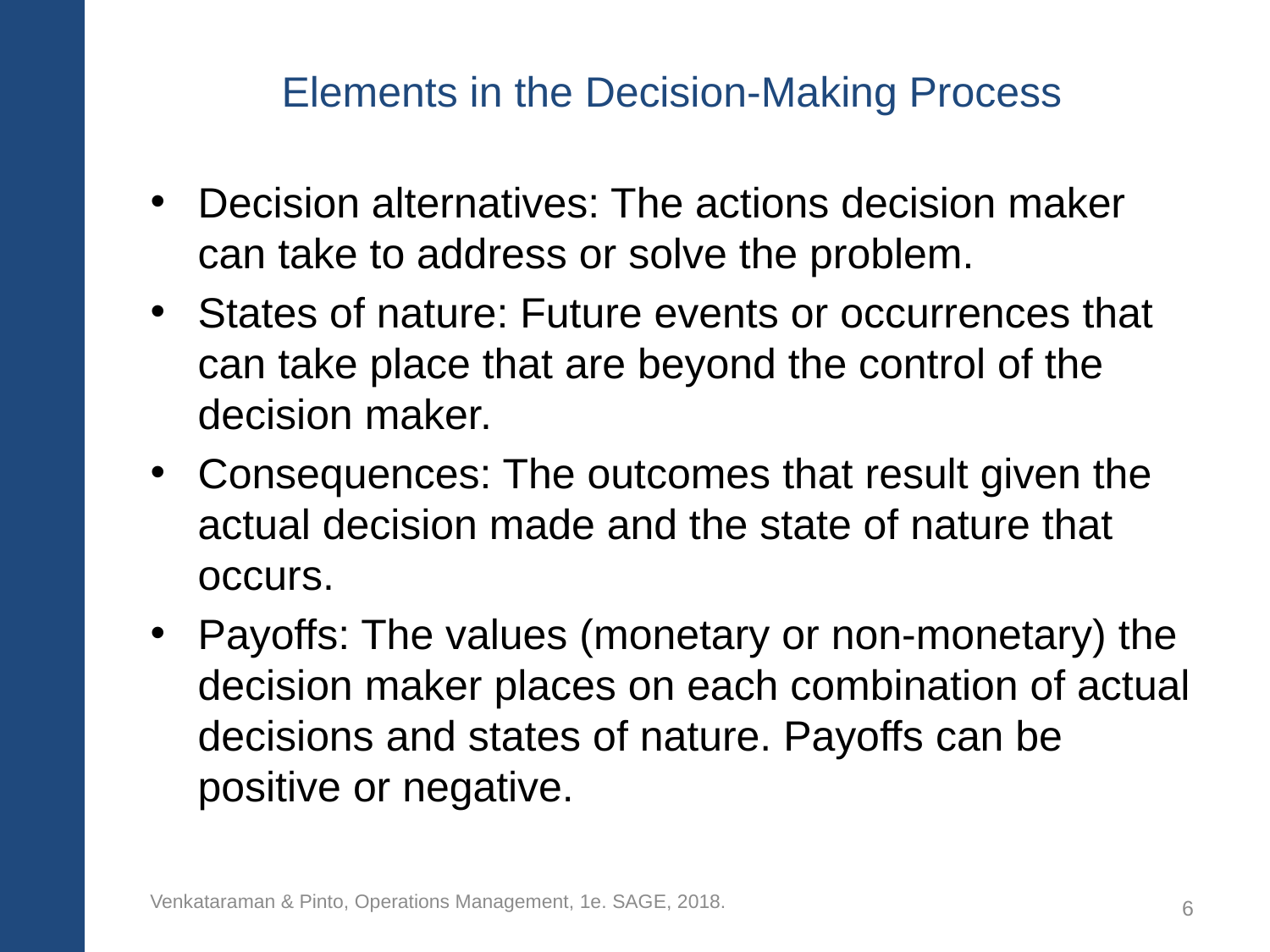

# Elements in the Decision-Making Process
Decision alternatives: The actions decision maker can take to address or solve the problem.
States of nature: Future events or occurrences that can take place that are beyond the control of the decision maker.
Consequences: The outcomes that result given the actual decision made and the state of nature that occurs.
Payoffs: The values (monetary or non-monetary) the decision maker places on each combination of actual decisions and states of nature. Payoffs can be positive or negative.
Venkataraman & Pinto, Operations Management, 1e. SAGE, 2018.
6